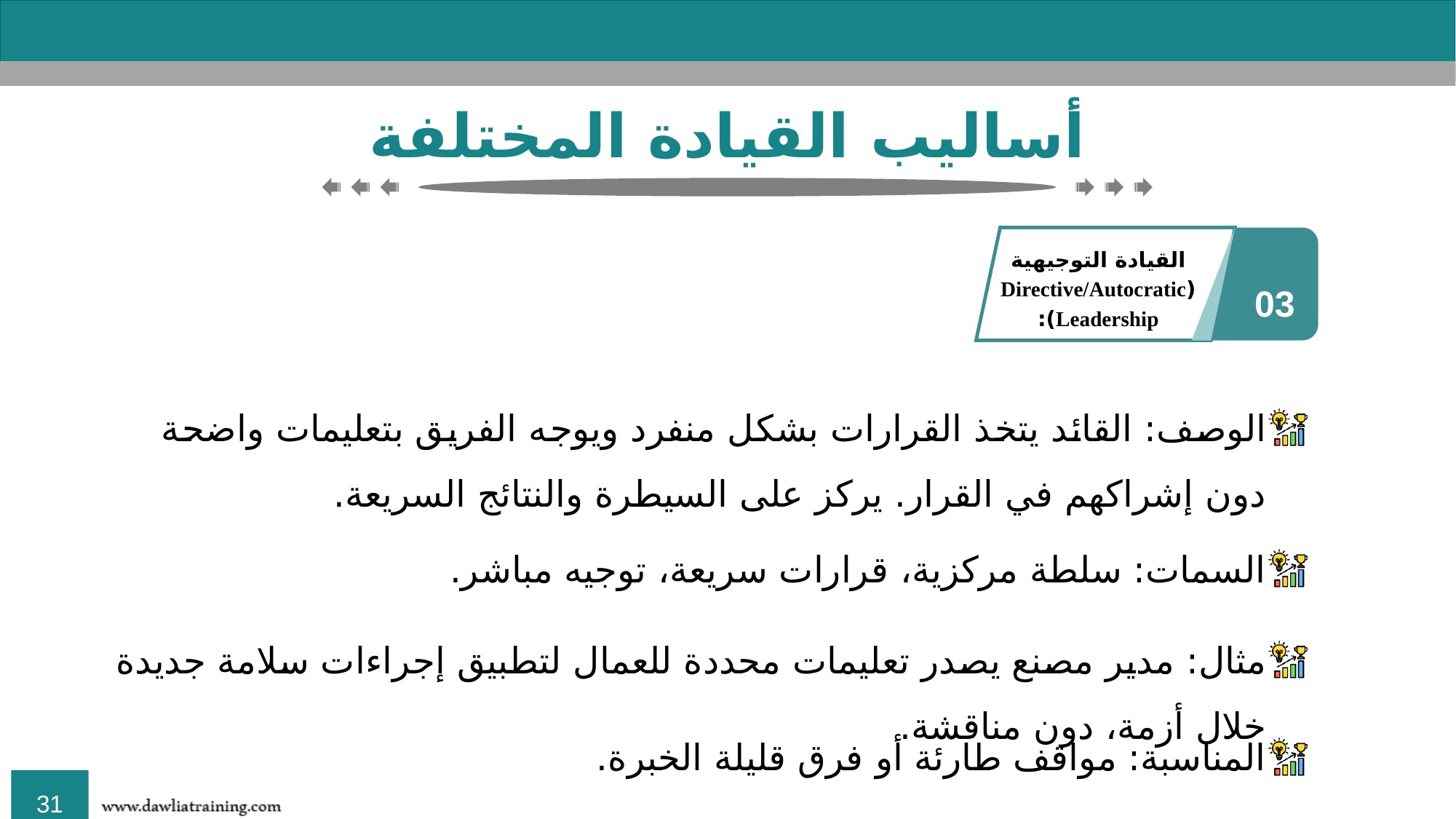

أساليب القيادة المختلفة

القيادة التوجيهية (Directive/Autocratic Leadership):
03
الوصف: القائد يتخذ القرارات بشكل منفرد ويوجه الفريق بتعليمات واضحة دون إشراكهم في القرار. يركز على السيطرة والنتائج السريعة.
السمات: سلطة مركزية، قرارات سريعة، توجيه مباشر.
مثال: مدير مصنع يصدر تعليمات محددة للعمال لتطبيق إجراءات سلامة جديدة خلال أزمة، دون مناقشة.
المناسبة: مواقف طارئة أو فرق قليلة الخبرة.